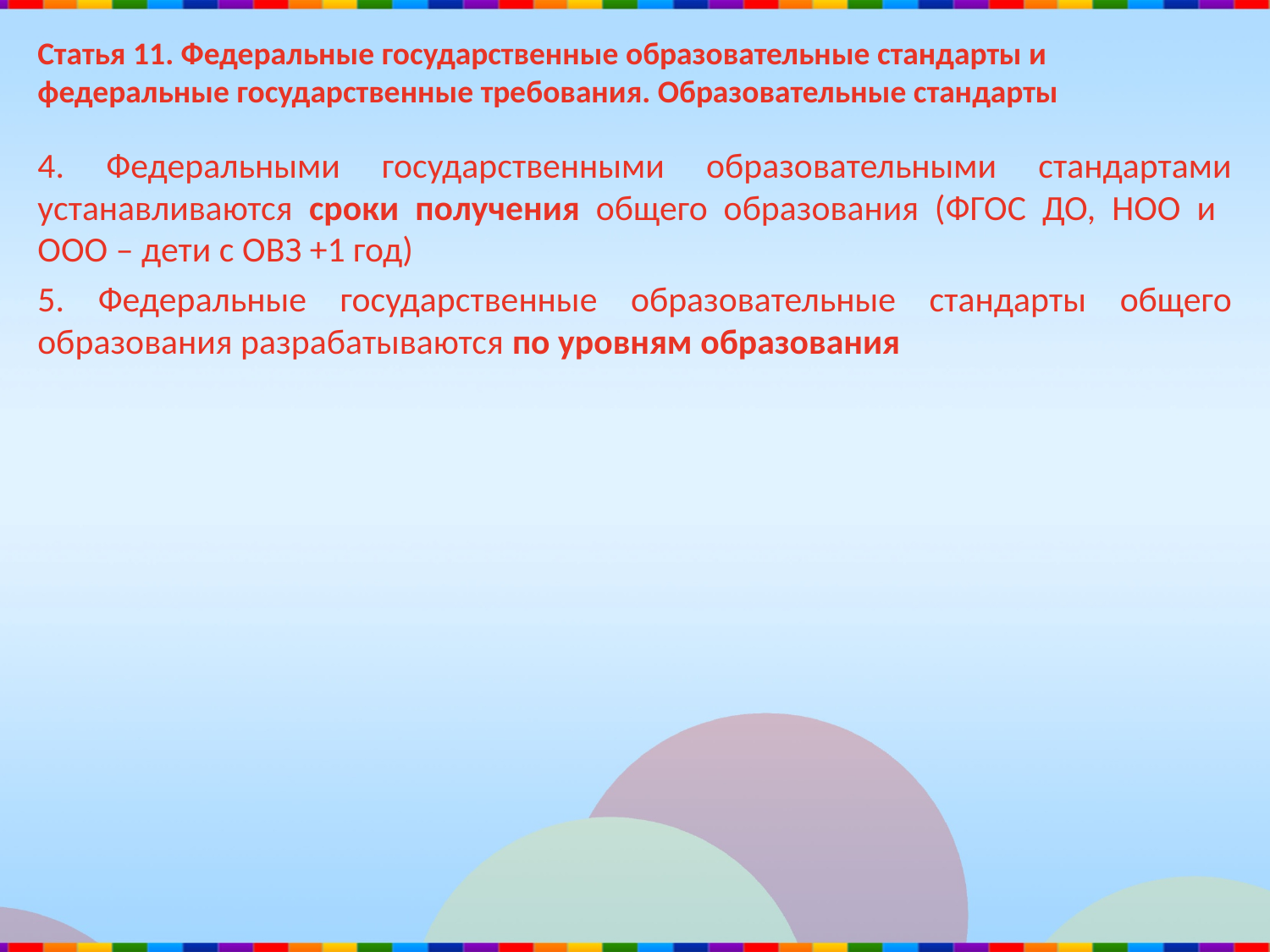

# Статья 11. Федеральные государственные образовательные стандарты и федеральные государственные требования. Образовательные стандарты
4. Федеральными государственными образовательными стандартами устанавливаются сроки получения общего образования (ФГОС ДО, НОО и  ООО – дети с ОВЗ +1 год)
5. Федеральные государственные образовательные стандарты общего образования разрабатываются по уровням образования